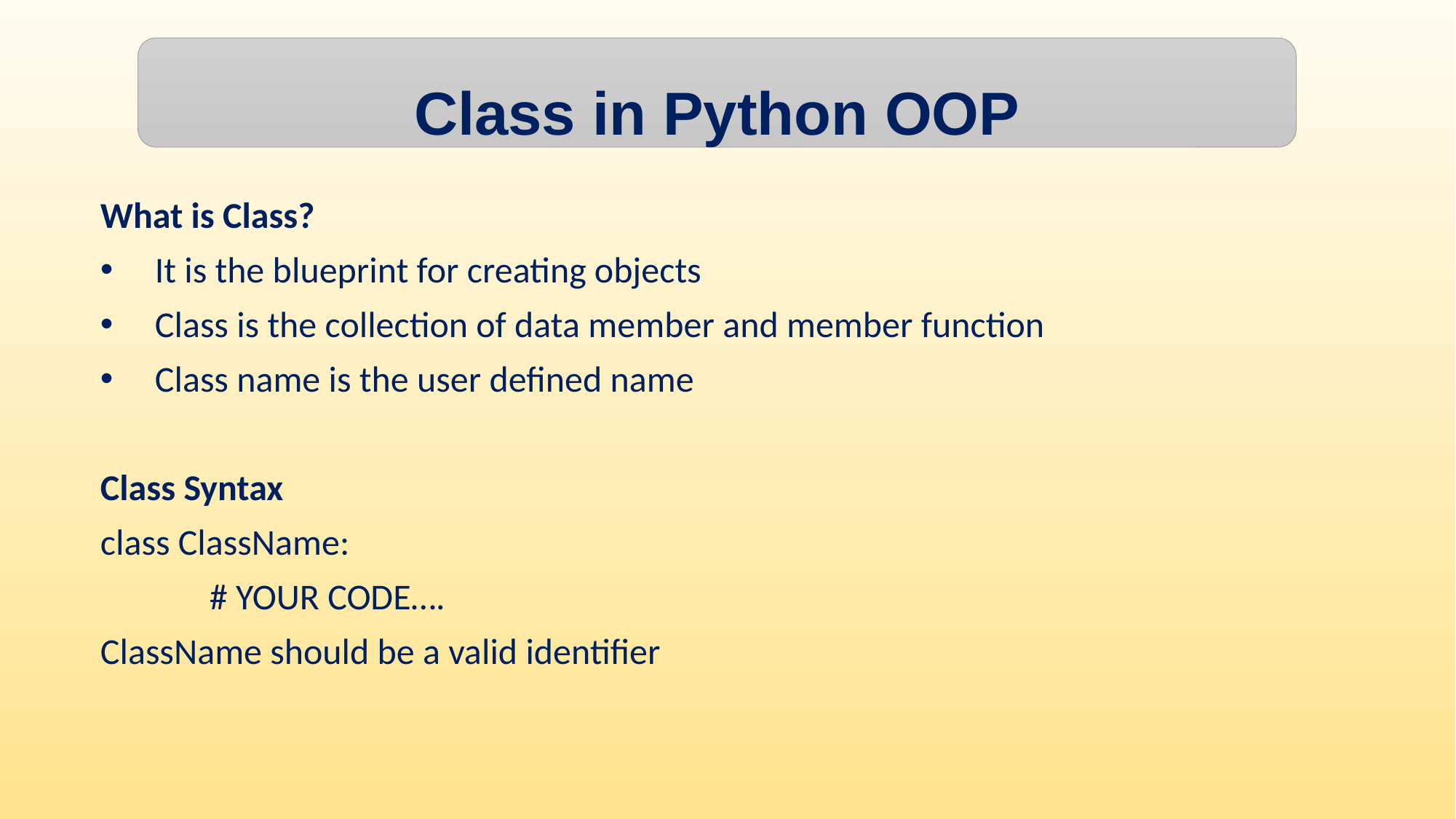

Class in Python OOP
What is Class?
It is the blueprint for creating objects
Class is the collection of data member and member function
Class name is the user defined name

Class Syntax
class ClassName:
	# YOUR CODE….
ClassName should be a valid identifier